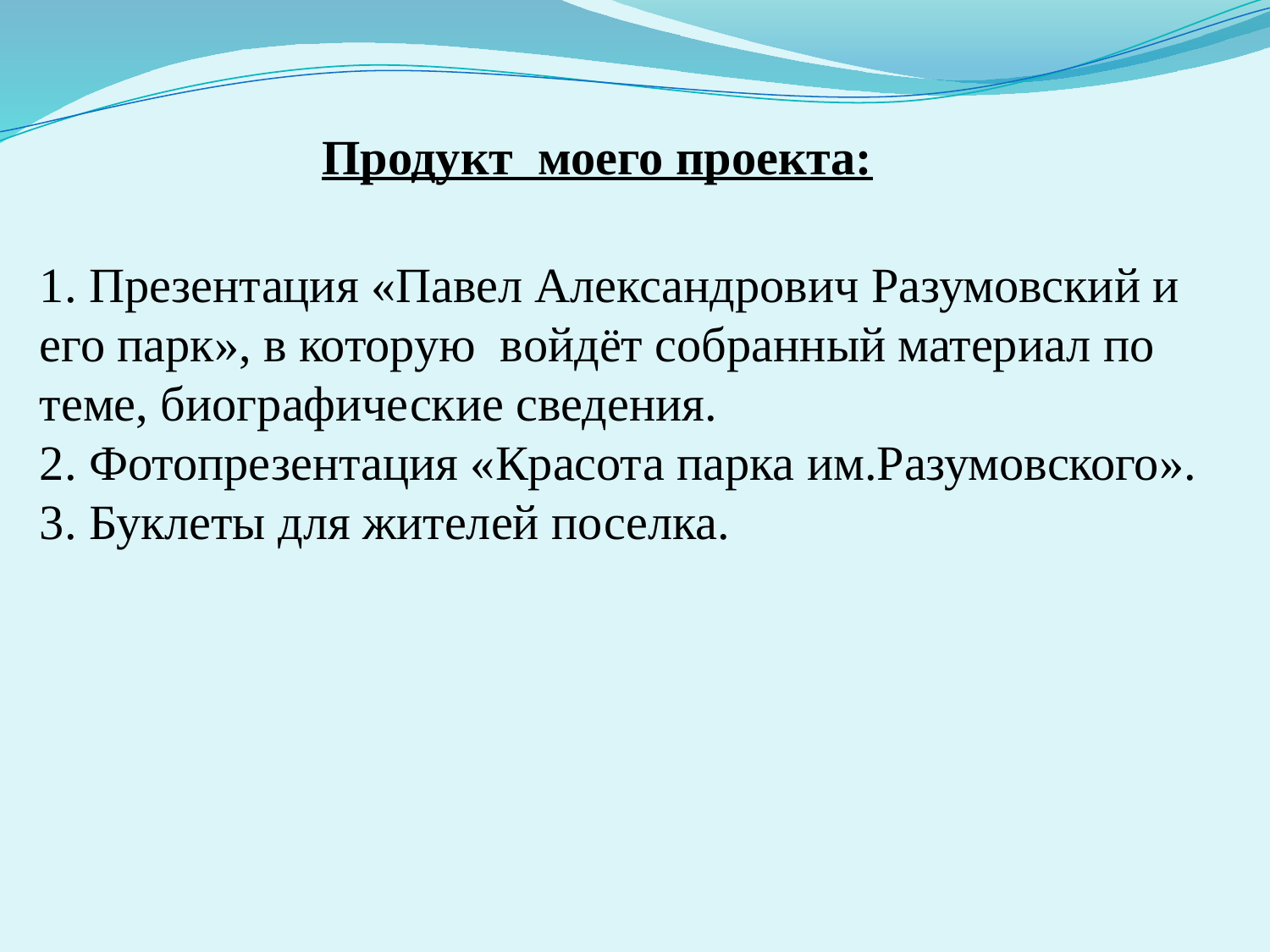

Продукт  моего проекта:
1. Презентация «Павел Александрович Разумовский и его парк», в которую  войдёт собранный материал по теме, биографические сведения.
2. Фотопрезентация «Красота парка им.Разумовского».
3. Буклеты для жителей поселка.
#